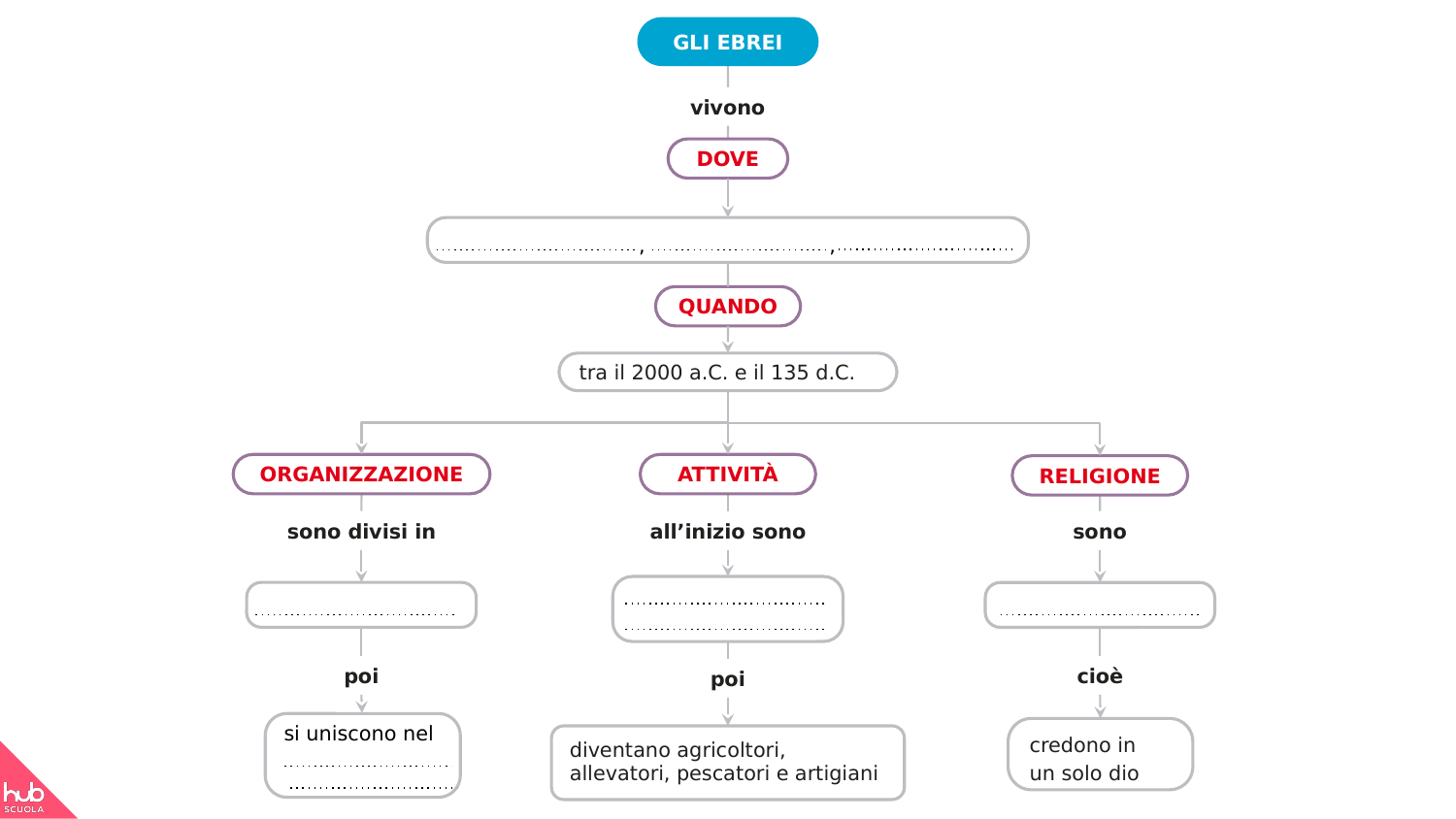

GLI EBREI
vivono
DOVE

,
,
QUANDO
tra il 2000 a.C. e il 135 d.C.
ATTIVITÀ
ORGANIZZAZIONE
RELIGIONE
sono divisi in
sono
all’inizio sono

poi
cioè
poi
si uniscono nel

credono in
un solo dio
diventano agricoltori, allevatori, pescatori e artigiani